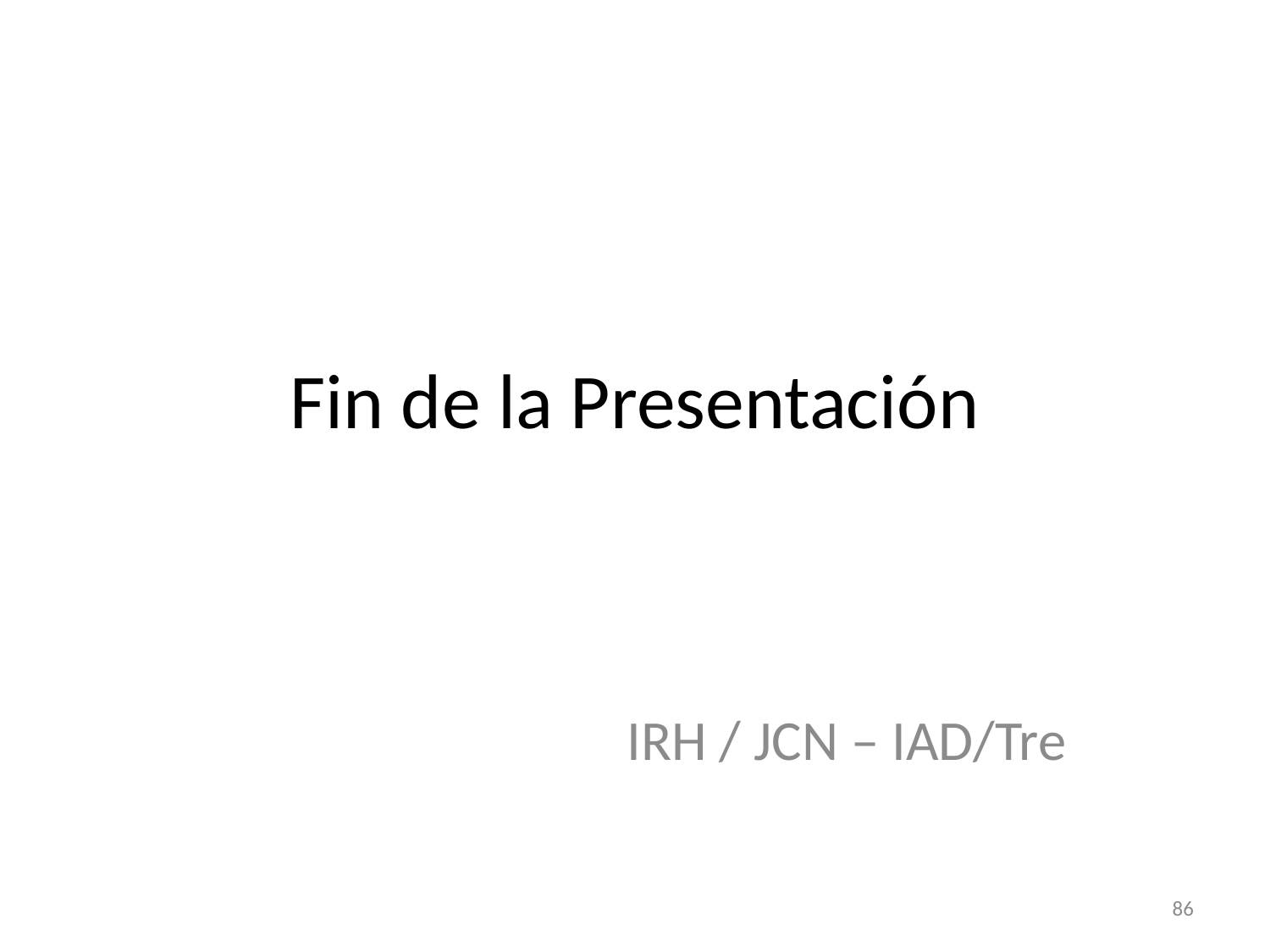

# Fin de la Presentación

IRH / JCN – IAD/Tre
86